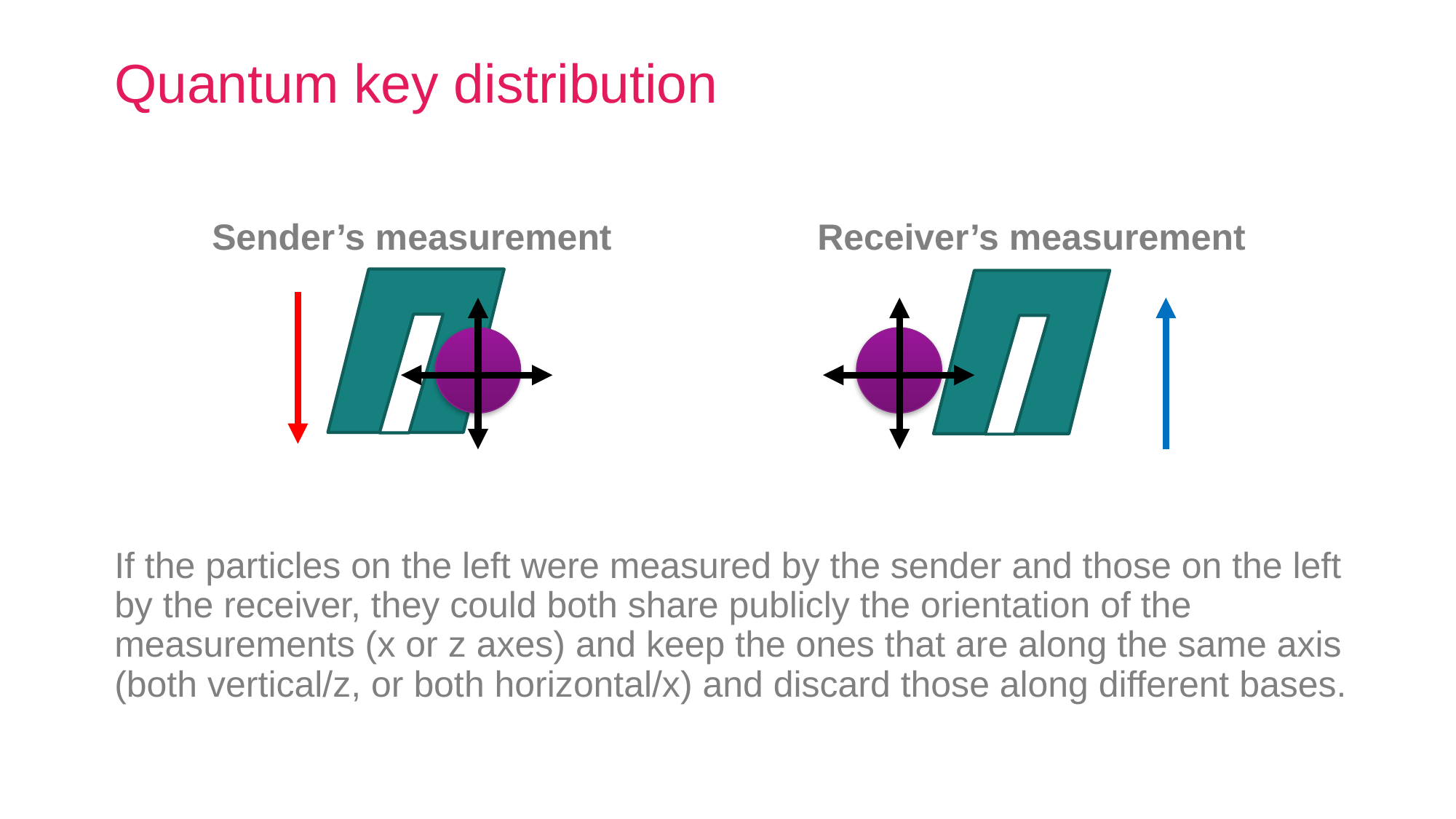

# Quantum key distribution
Sender’s measurement
Receiver’s measurement

If the particles on the left were measured by the sender and those on the left by the receiver, they could both share publicly the orientation of the measurements (x or z axes) and keep the ones that are along the same axis (both vertical/z, or both horizontal/x) and discard those along different bases.